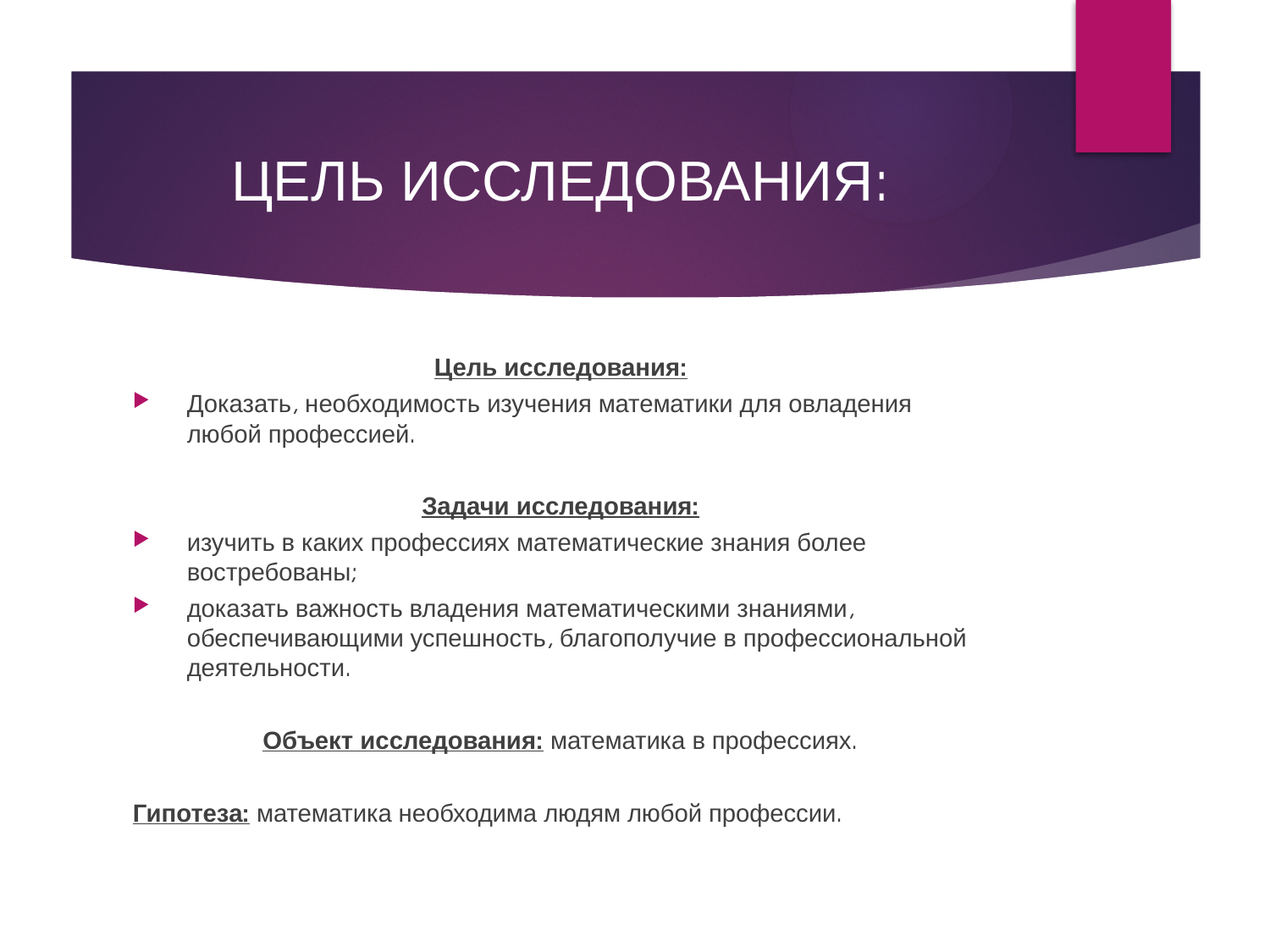

# ЦЕЛЬ ИССЛЕДОВАНИЯ:
Цель исследования:
Доказать, необходимость изучения математики для овладения любой профессией.

Задачи исследования:
изучить в каких профессиях математические знания более востребованы;
доказать важность владения математическими знаниями, обеспечивающими успешность, благополучие в профессиональной деятельности.

Объект исследования: математика в профессиях.

Гипотеза: математика необходима людям любой профессии.